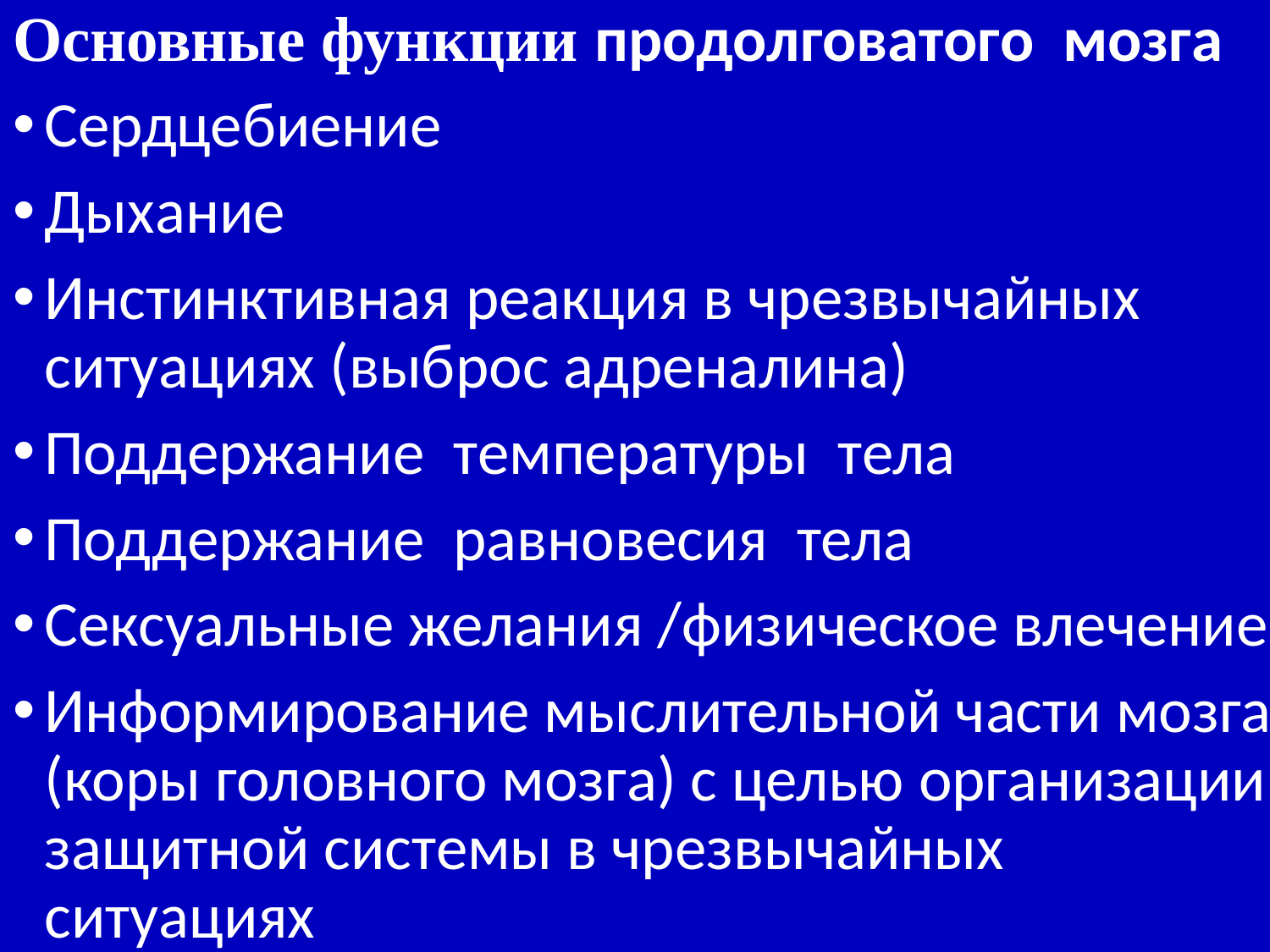

Основные функции продолговатого  мозга
Сердцебиение
Дыхание
Инстинктивная реакция в чрезвычайных ситуациях (выброс адреналина)
Поддержание  температуры  тела
Поддержание  равновесия  тела
Сексуальные желания /физическое влечение
Информирование мыслительной части мозга (коры головного мозга) с целью организации защитной системы в чрезвычайных    ситуациях